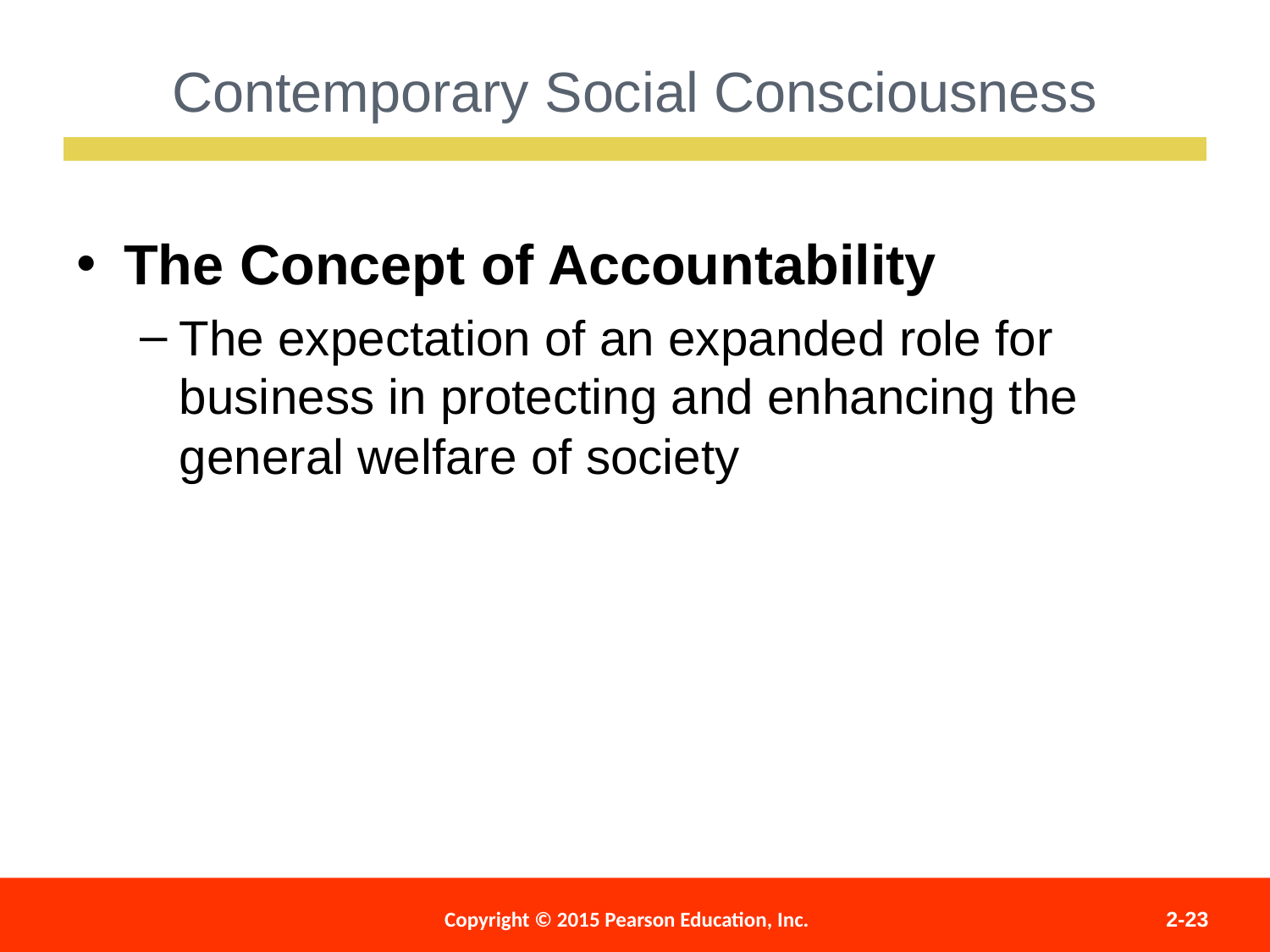

Contemporary Social Consciousness
The Concept of Accountability
The expectation of an expanded role for business in protecting and enhancing the general welfare of society